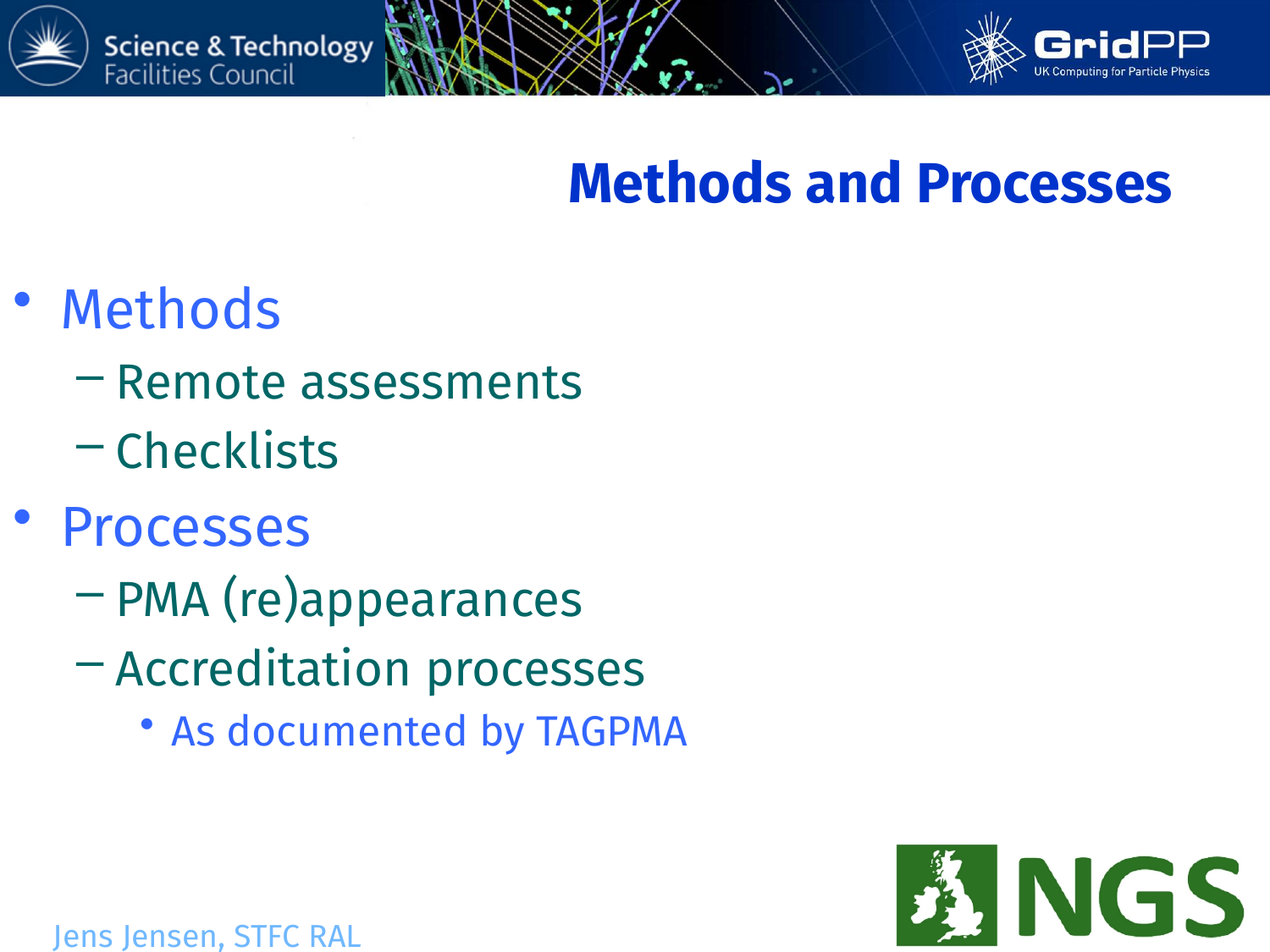

# Methods and Processes
Methods
Remote assessments
Checklists
Processes
PMA (re)appearances
Accreditation processes
As documented by TAGPMA